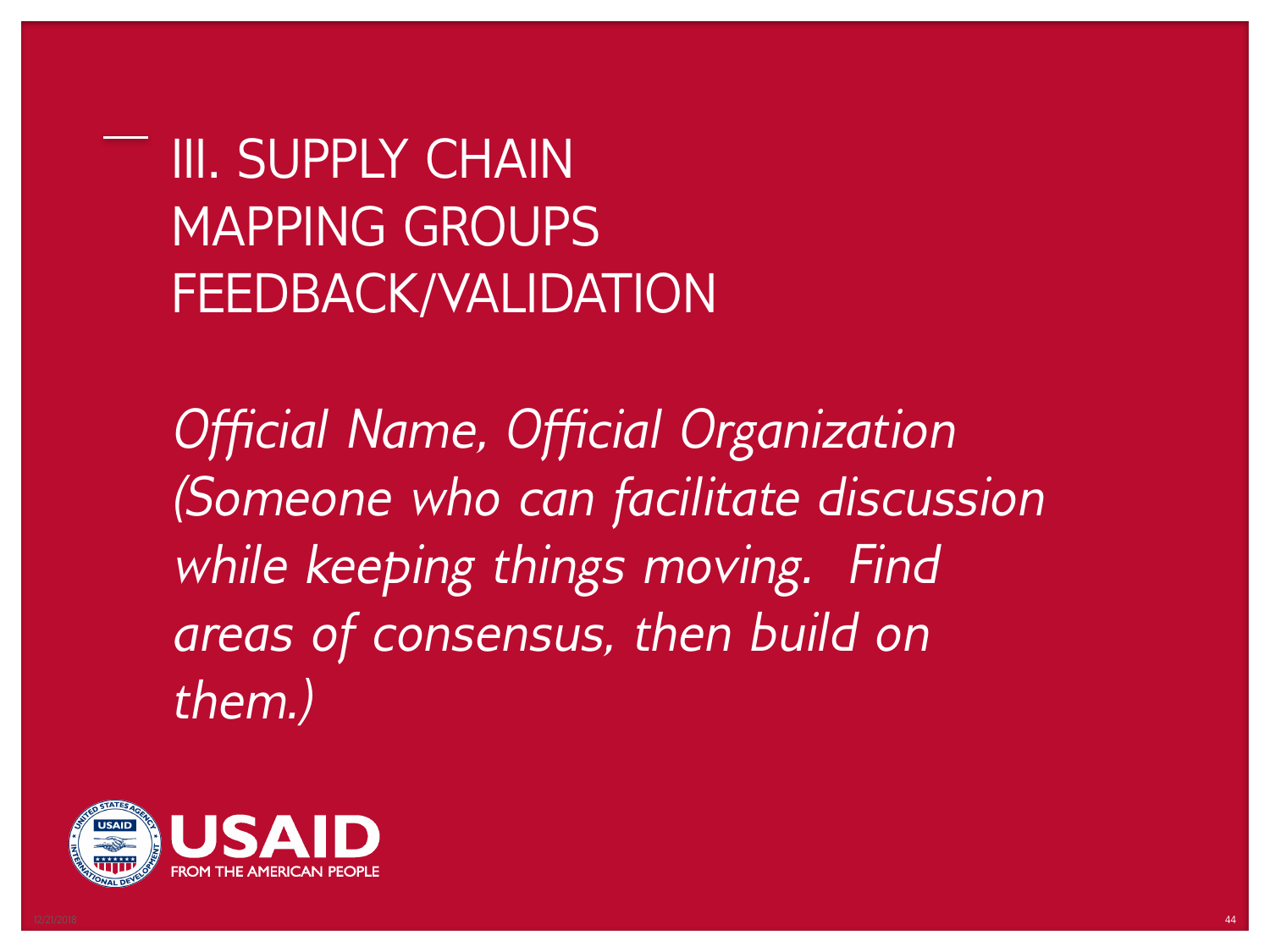

12/21/2018
# III. SUPPLY CHAIN MAPPING GROUPS  FEEDBACK/VALIDATION Official Name, Official Organization (Someone who can facilitate discussion while keeping things moving.  Find areas of consensus, then build on them.)
44